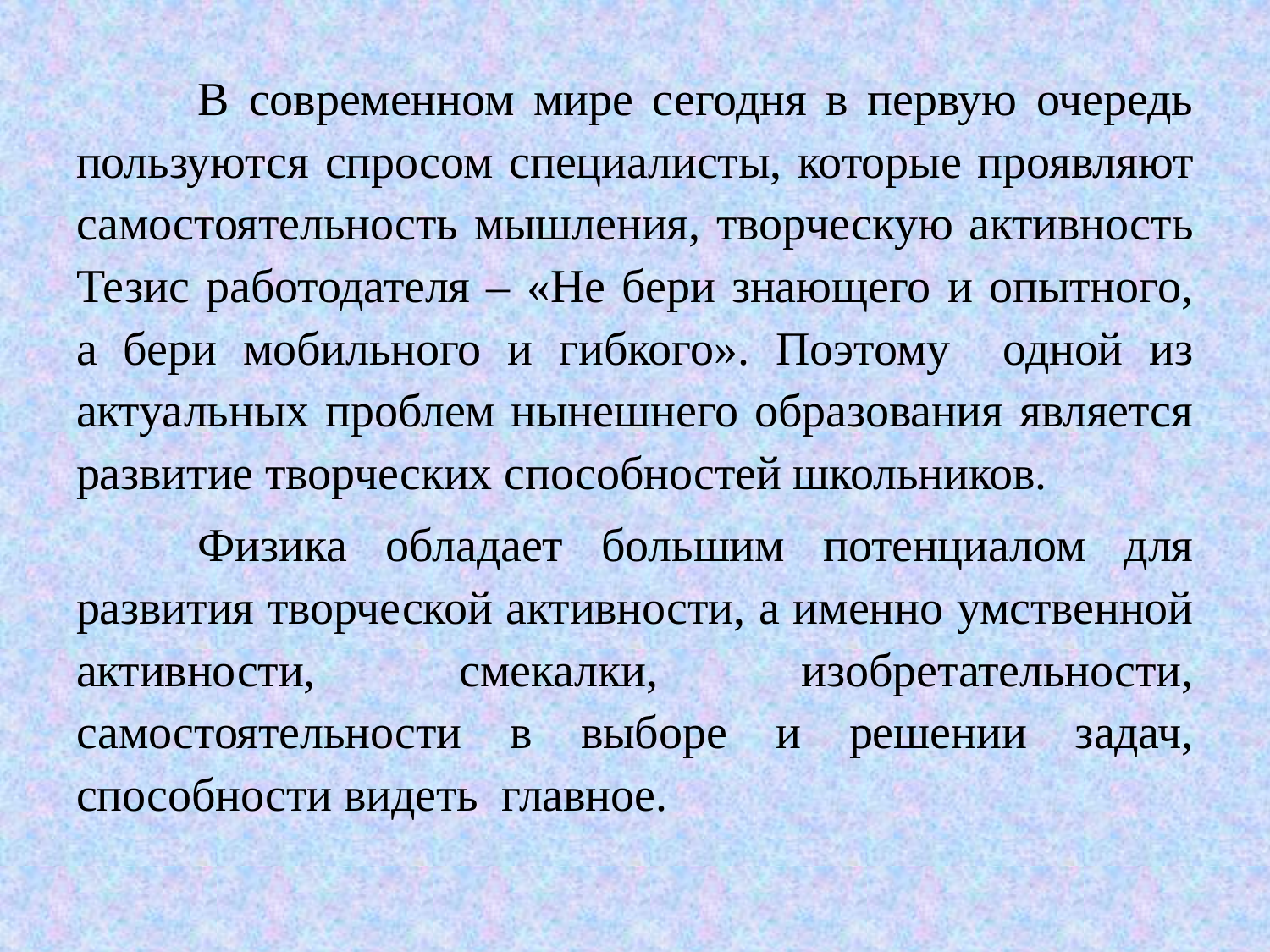

В современном мире сегодня в первую очередь пользуются спросом специалисты, которые проявляют самостоятельность мышления, творческую активность Тезис работодателя – «Не бери знающего и опытного, а бери мобильного и гибкого». Поэтому  одной из актуальных проблем нынешнего образования является развитие творческих способностей школьников.
	Физика обладает большим потенциалом для развития творческой активности, а именно умственной активности, смекалки, изобретательности, самостоятельности в выборе и решении задач, способности видеть  главное.